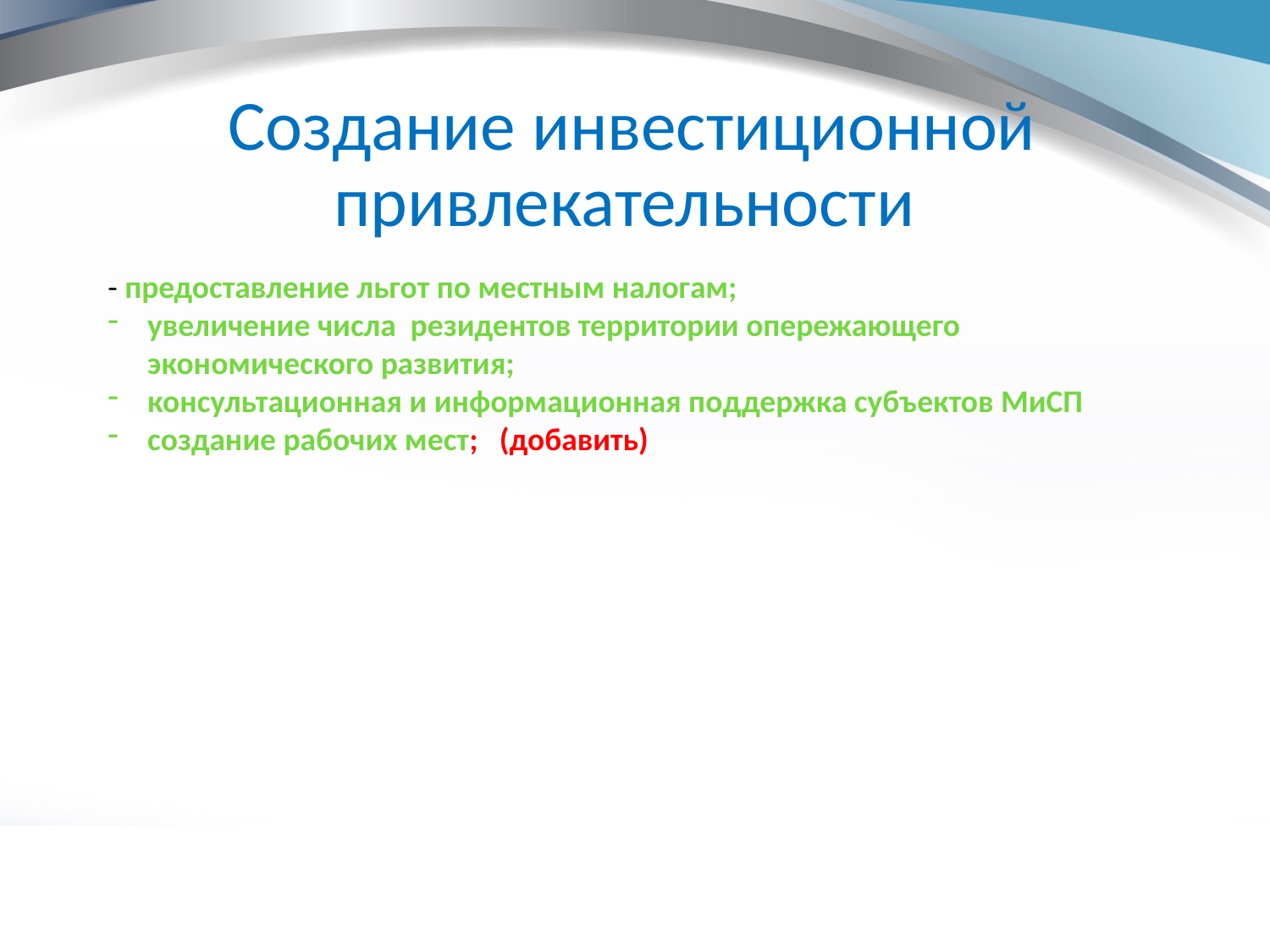

# Создание инвестиционной привлекательности
- предоставление льгот по местным налогам;
увеличение числа  резидентов территории опережающего экономического развития;
консультационная и информационная поддержка субъектов МиСП
создание рабочих мест;   (добавить)